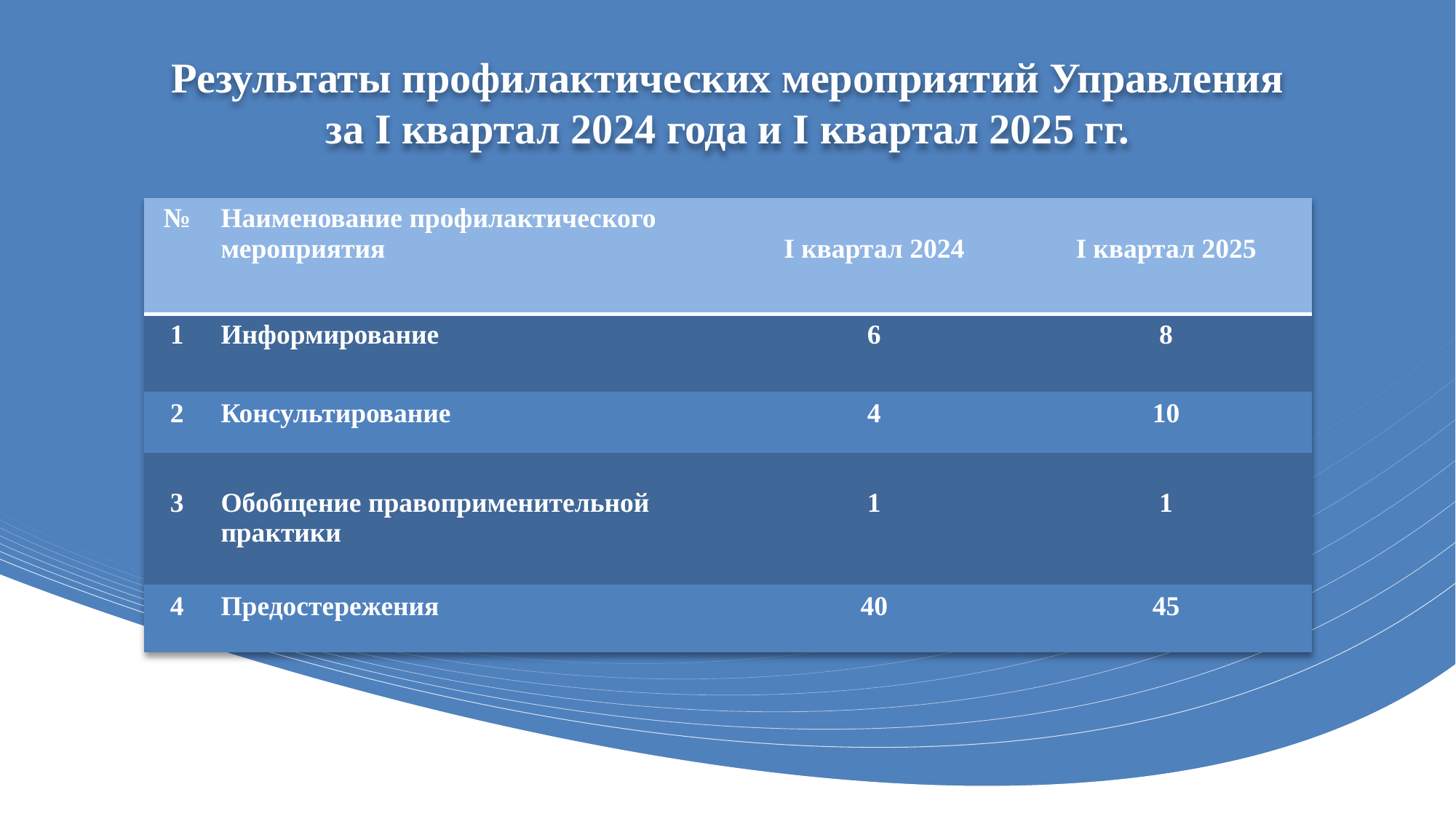

# Результаты профилактических мероприятий Управления за I квартал 2024 года и I квартал 2025 гг.
| № | Наименование профилактического мероприятия | I квартал 2024 | I квартал 2025 |
| --- | --- | --- | --- |
| 1 | Информирование | 6 | 8 |
| 2 | Консультирование | 4 | 10 |
| 3 | Обобщение правоприменительной практики | 1 | 1 |
| 4 | Предостережения | 40 | 45 |